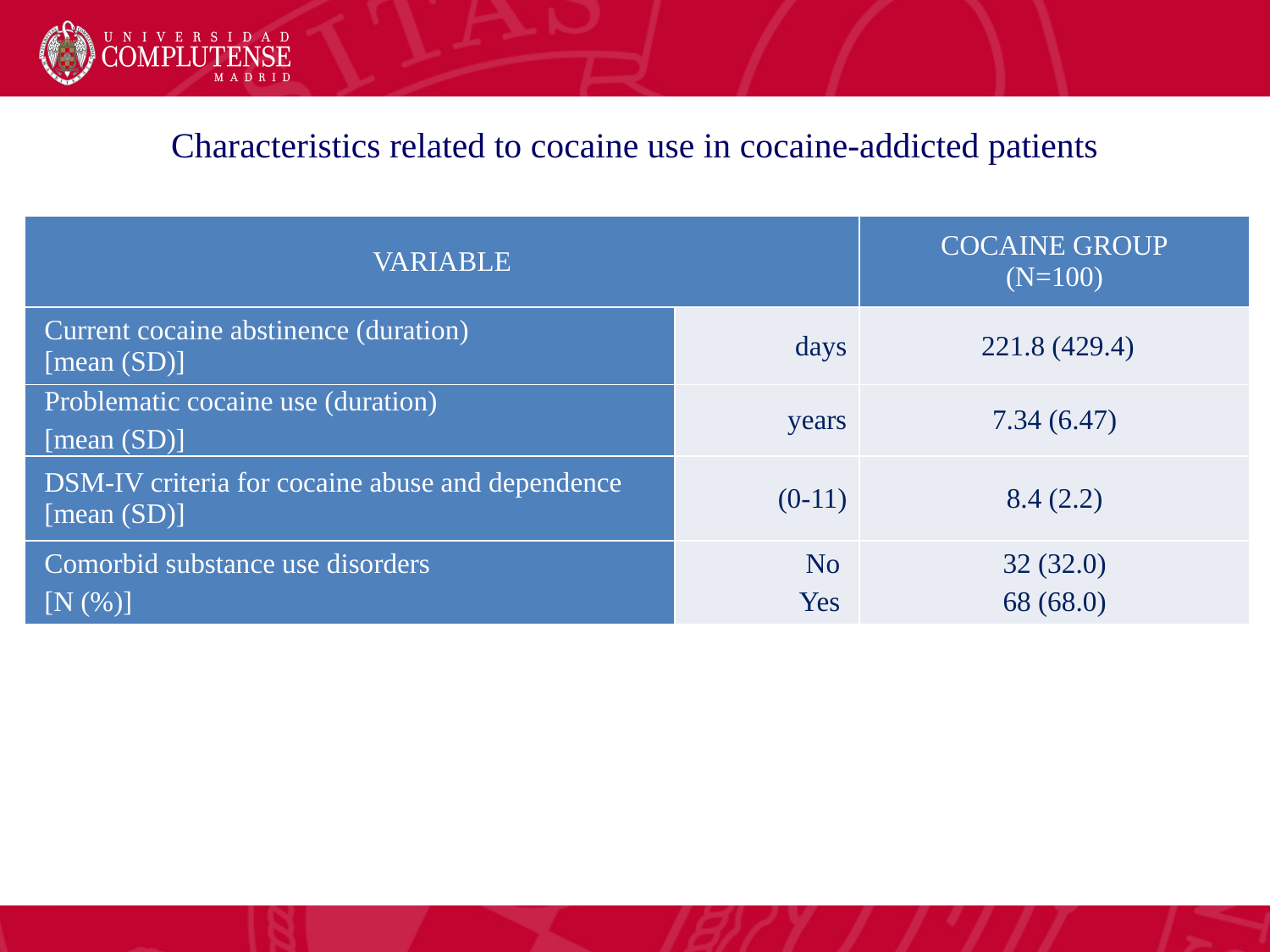

Characteristics related to cocaine use in cocaine-addicted patients
| VARIABLE |  | COCAINE GROUP (N=100) |
| --- | --- | --- |
| Current cocaine abstinence (duration) [mean (SD)] | days | 221.8 (429.4) |
| Problematic cocaine use (duration) [mean (SD)] | years | 7.34 (6.47) |
| DSM-IV criteria for cocaine abuse and dependence [mean (SD)] | (0-11) | 8.4 (2.2) |
| Comorbid substance use disorders [N (%)] | No Yes | 32 (32.0) 68 (68.0) |